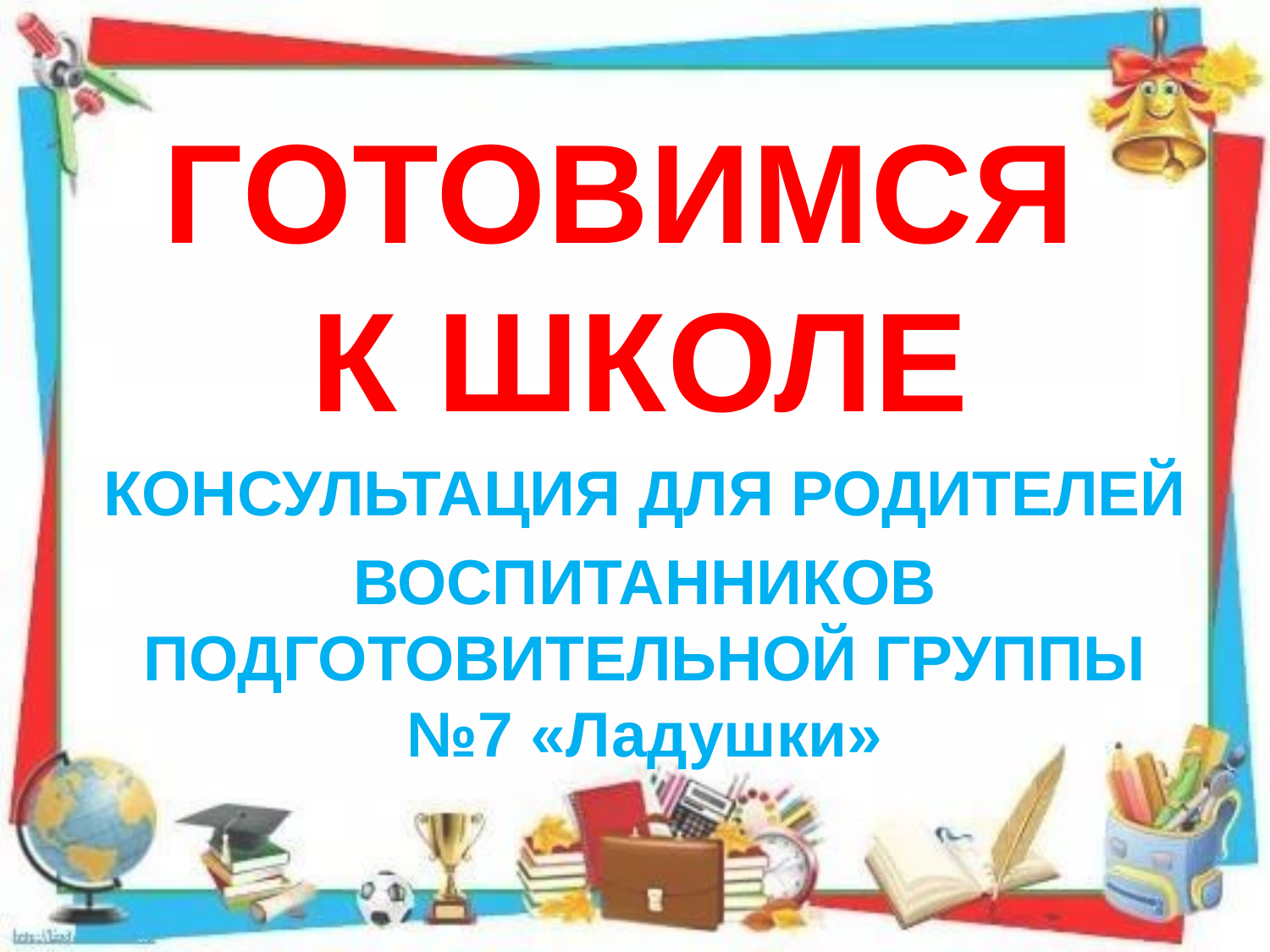

# ГОТОВИМСЯ К ШКОЛЕ
КОНСУЛЬТАЦИЯ ДЛЯ РОДИТЕЛЕЙ
ВОСПИТАННИКОВ ПОДГОТОВИТЕЛЬНОЙ ГРУППЫ №7 «Ладушки»